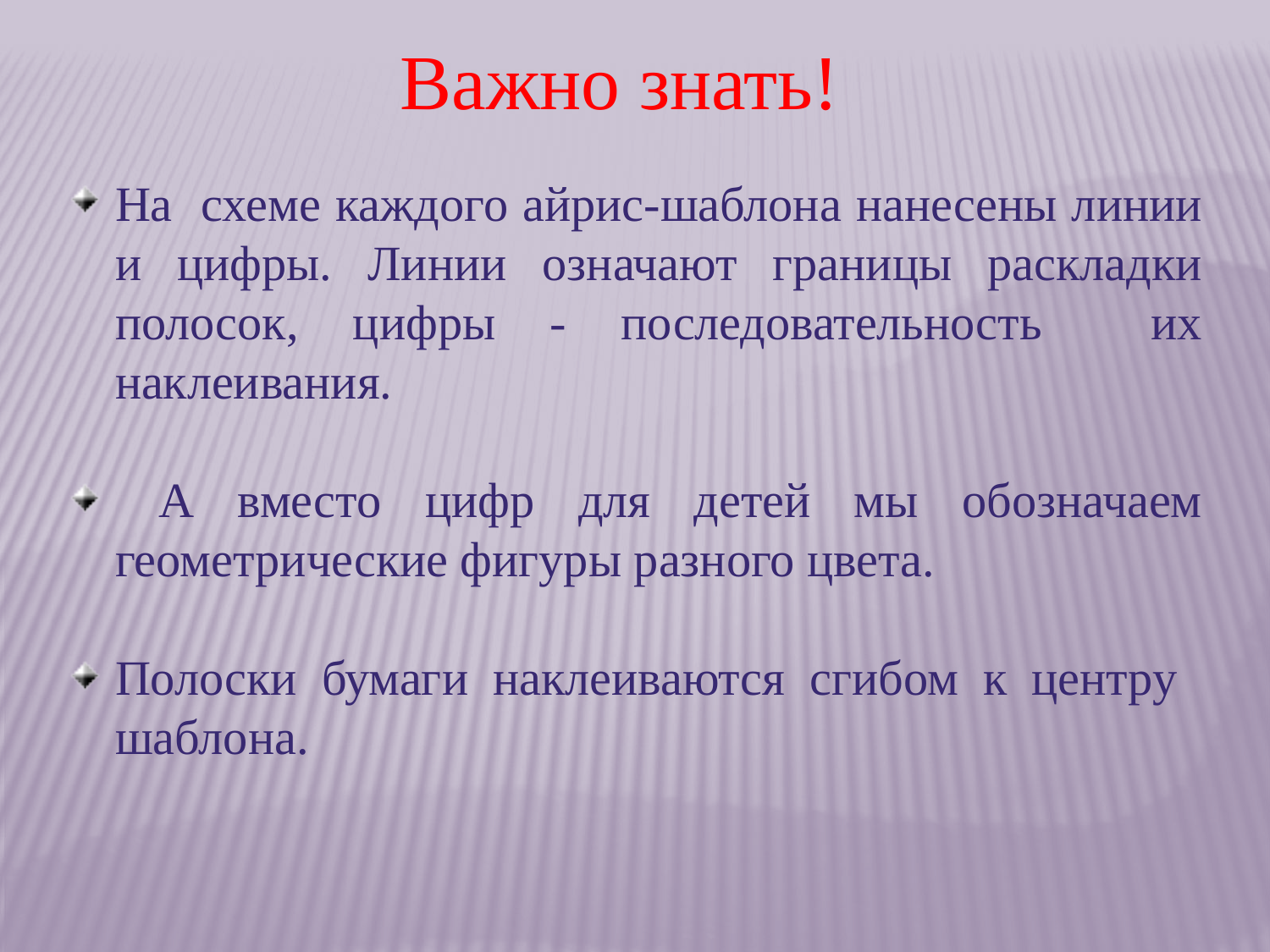

Важно знать!
На  схеме каждого айрис-шаблона нанесены линии и цифры. Линии означают границы раскладки полосок, цифры - последовательность  их наклеивания.

 А вместо цифр для детей мы обозначаем геометрические фигуры разного цвета.

Полоски бумаги наклеиваются сгибом к центру  шаблона.